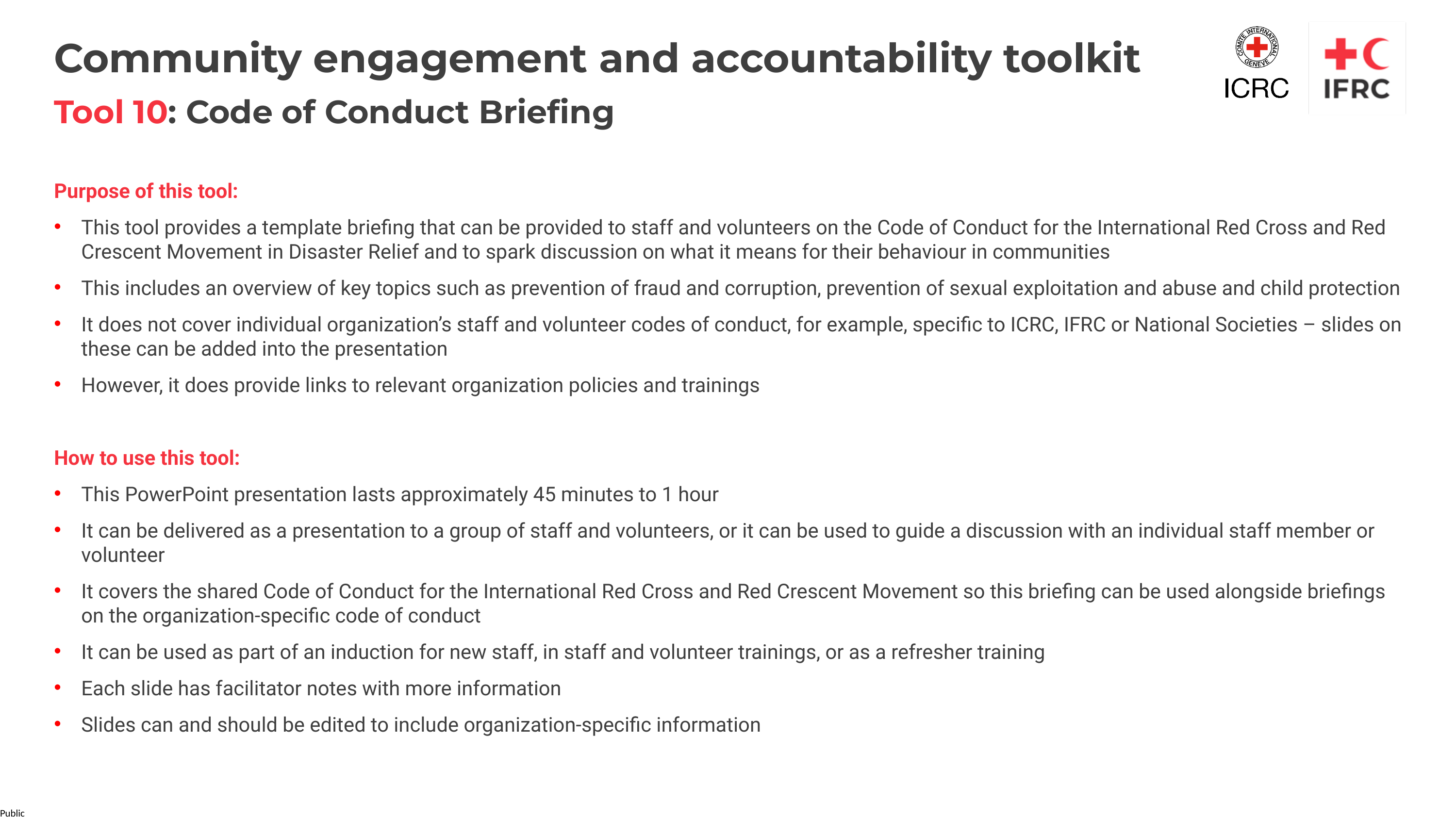

Community engagement and accountability toolkit
Tool 10: Code of Conduct Briefing
Purpose of this tool:
This tool provides a template briefing that can be provided to staff and volunteers on the Code of Conduct for the International Red Cross and Red Crescent Movement in Disaster Relief and to spark discussion on what it means for their behaviour in communities
This includes an overview of key topics such as prevention of fraud and corruption, prevention of sexual exploitation and abuse and child protection
It does not cover individual organization’s staff and volunteer codes of conduct, for example, specific to ICRC, IFRC or National Societies – slides on these can be added into the presentation
However, it does provide links to relevant organization policies and trainings

How to use this tool:
This PowerPoint presentation lasts approximately 45 minutes to 1 hour
It can be delivered as a presentation to a group of staff and volunteers, or it can be used to guide a discussion with an individual staff member or volunteer
It covers the shared Code of Conduct for the International Red Cross and Red Crescent Movement so this briefing can be used alongside briefings on the organization-specific code of conduct
It can be used as part of an induction for new staff, in staff and volunteer trainings, or as a refresher training
Each slide has facilitator notes with more information
Slides can and should be edited to include organization-specific information